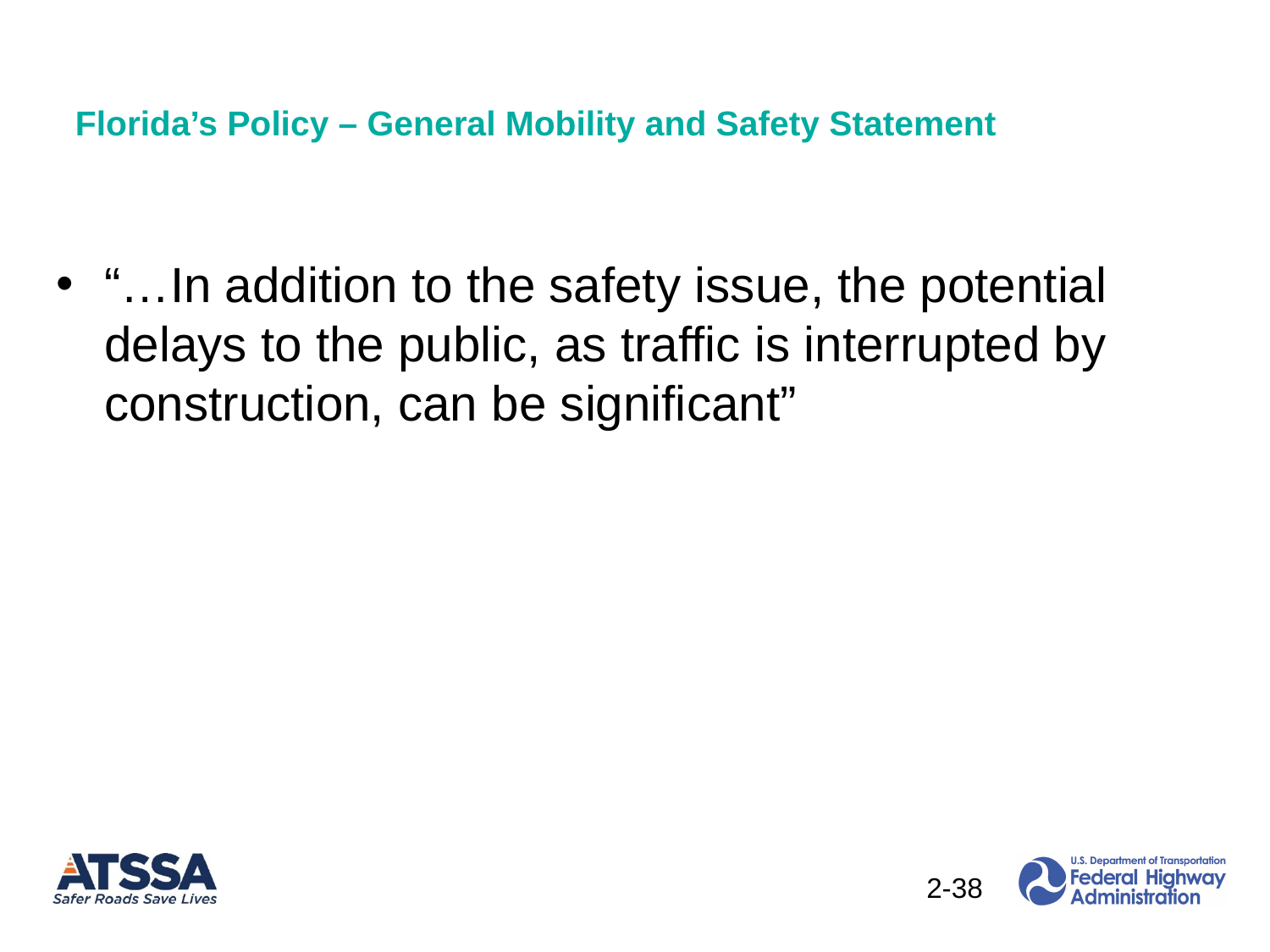

# Florida’s Policy – General Mobility and Safety Statement
“…In addition to the safety issue, the potential delays to the public, as traffic is interrupted by construction, can be significant”